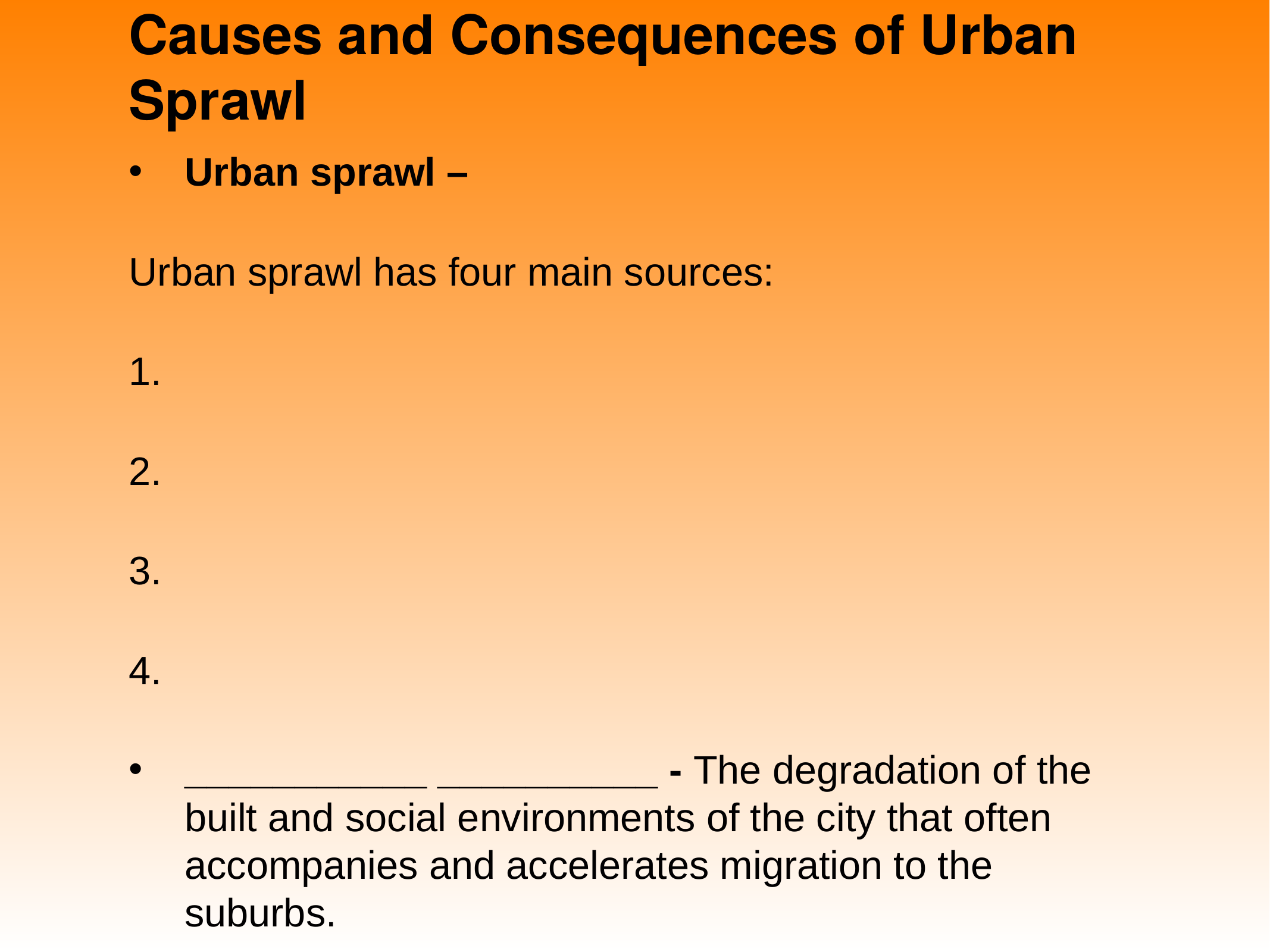

# Causes and Consequences of Urban Sprawl
Urban sprawl –
Urban sprawl has four main sources:
1.
2.
3.
4.
___________ __________ - The degradation of the built and social environments of the city that often accompanies and accelerates migration to the suburbs.